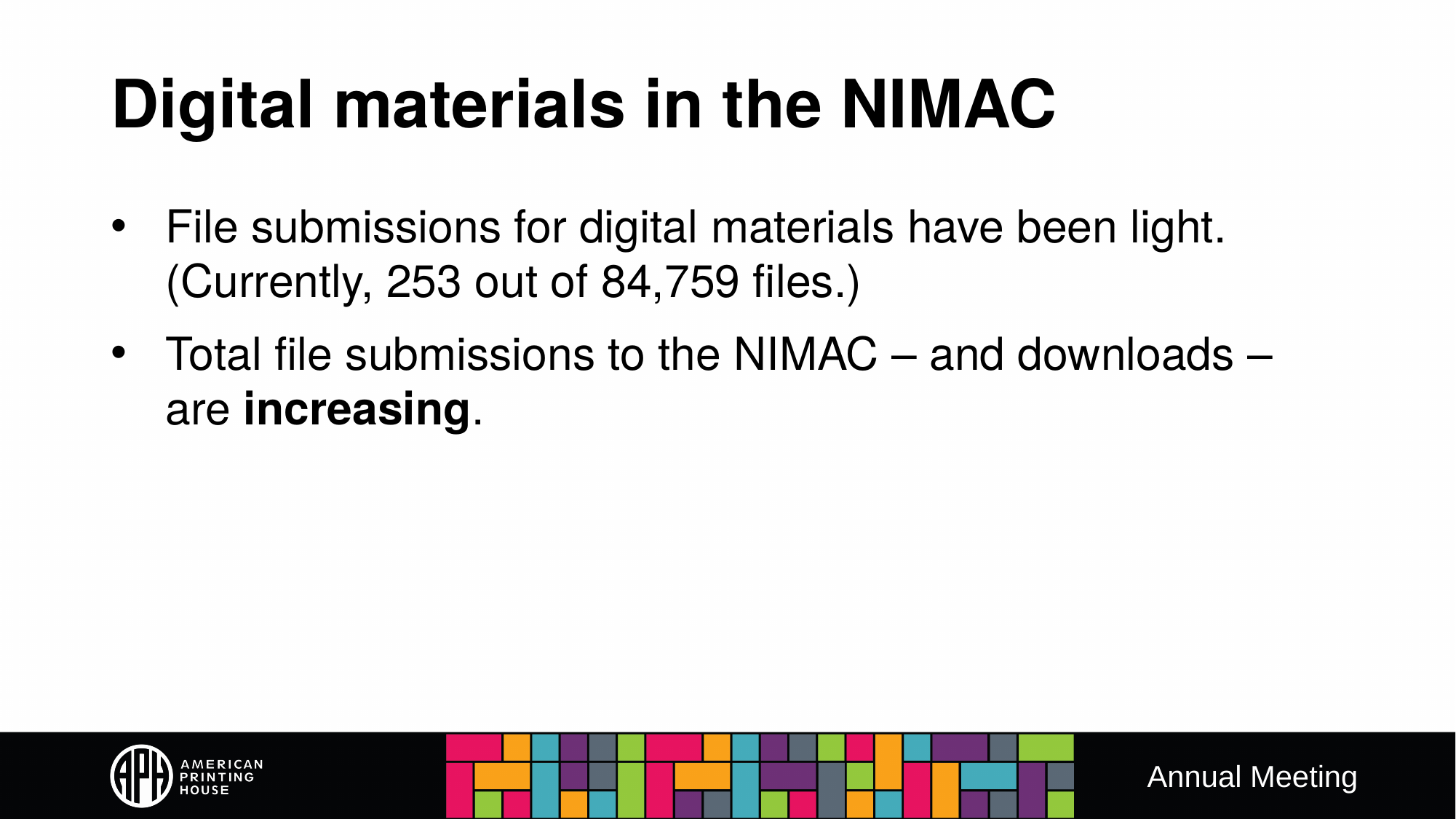

# Digital materials in the NIMAC
File submissions for digital materials have been light. (Currently, 253 out of 84,759 files.)
Total file submissions to the NIMAC – and downloads – are increasing.